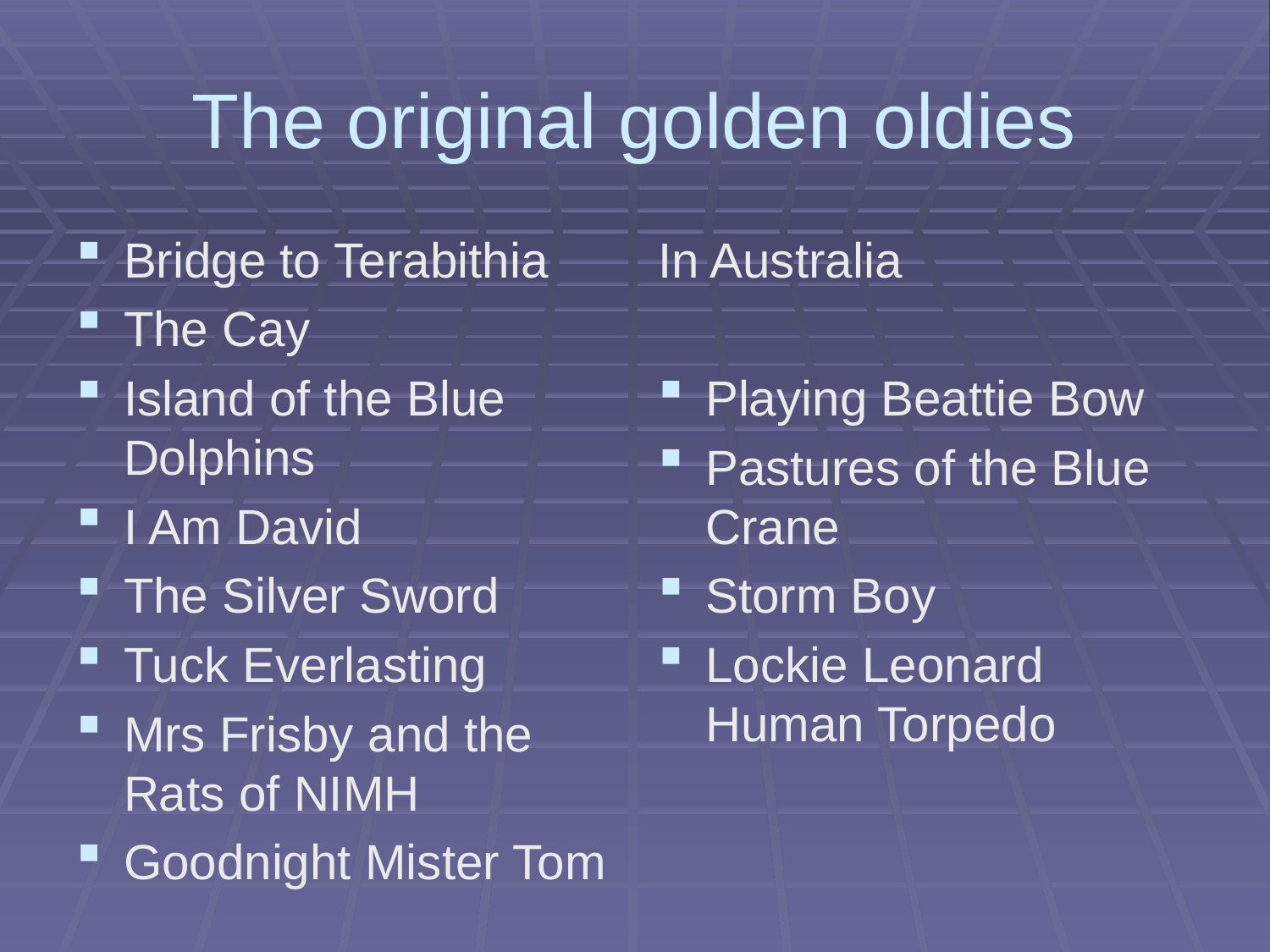

# The original golden oldies
Bridge to Terabithia
The Cay
Island of the Blue Dolphins
I Am David
The Silver Sword
Tuck Everlasting
Mrs Frisby and the Rats of NIMH
Goodnight Mister Tom
In Australia

Playing Beattie Bow
Pastures of the Blue Crane
Storm Boy
Lockie Leonard Human Torpedo